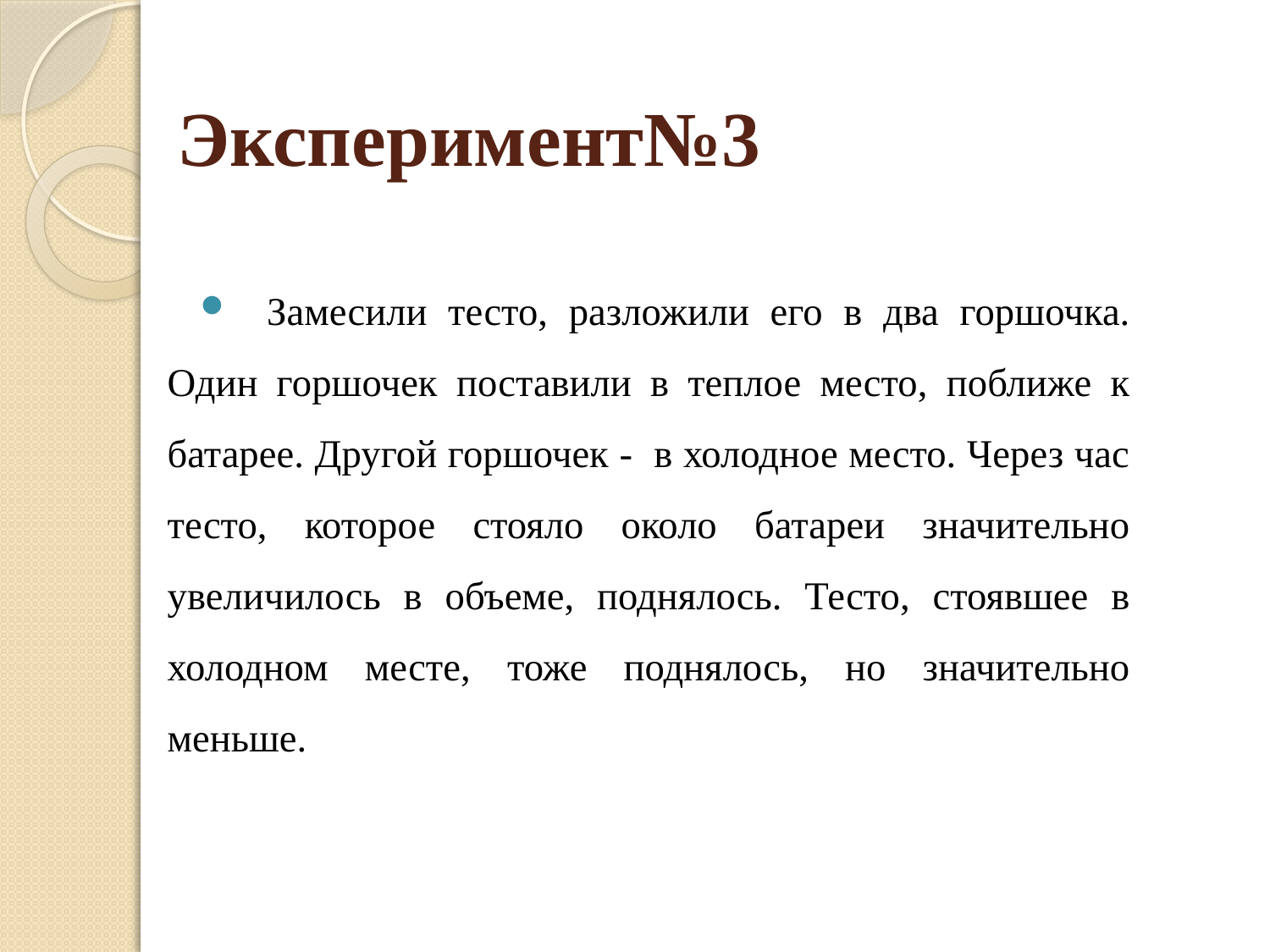

Эксперимент№3
 Замесили тесто, разложили его в два горшочка. Один горшочек поставили в теплое место, поближе к батарее. Другой горшочек -  в холодное место. Через час тесто, которое стояло около батареи значительно увеличилось в объеме, поднялось. Тесто, стоявшее в холодном месте, тоже поднялось, но значительно меньше.